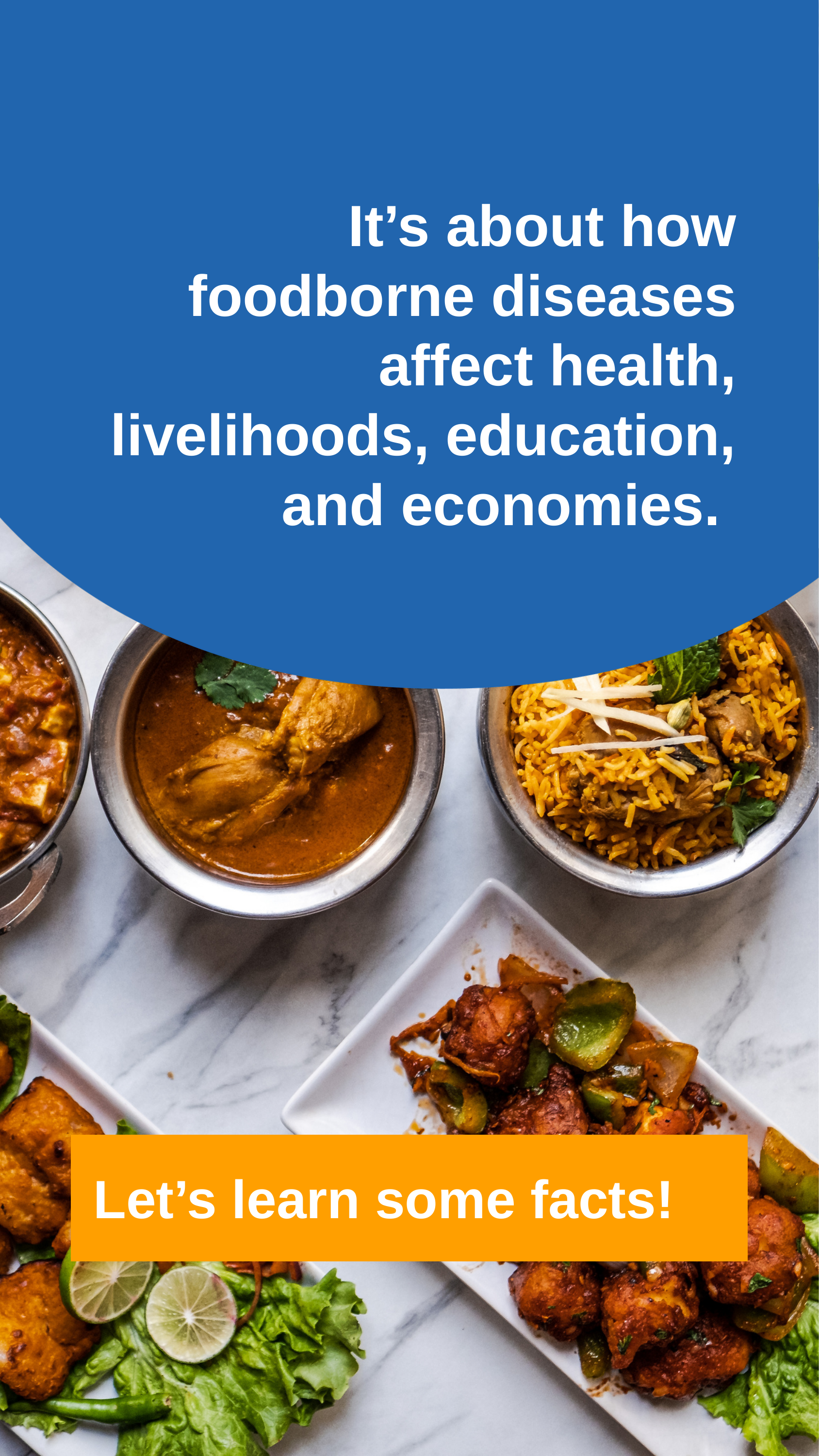

It’s about how foodborne diseases affect health, livelihoods, education, and economies.

Let’s learn some facts!